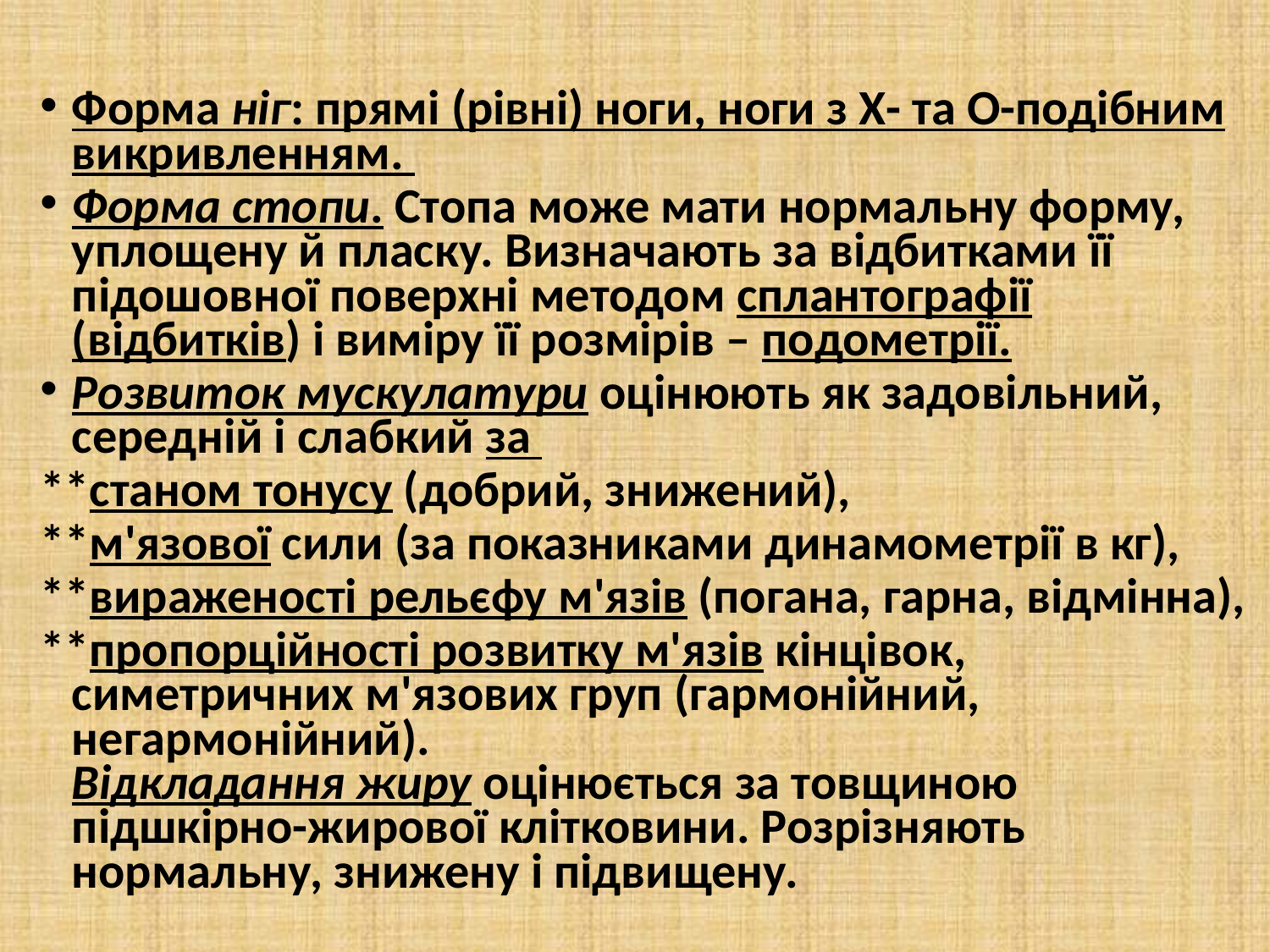

Форма ніг: прямі (рівні) ноги, ноги з Х- та О-подібним викривленням.
Форма стопи. Стопа може мати нормальну форму, уплощену й пласку. Визначають за відбитками її підошовної поверхні методом сплантографії (відбитків) і виміру її розмірів – подометрії.
Розвиток мускулатури оцінюють як задовільний, середній і слабкий за
**станом тонусу (добрий, знижений),
**м'язової сили (за показниками динамометрії в кг),
**вираженості рельєфу м'язів (погана, гарна, відмінна),
**пропорційності розвитку м'язів кінцівок, симетричних м'язових груп (гармонійний, негармонійний). 
Відкладання жиру оцінюється за товщиною підшкірно-жирової клітковини. Розрізняють нормальну, знижену і підвищену.